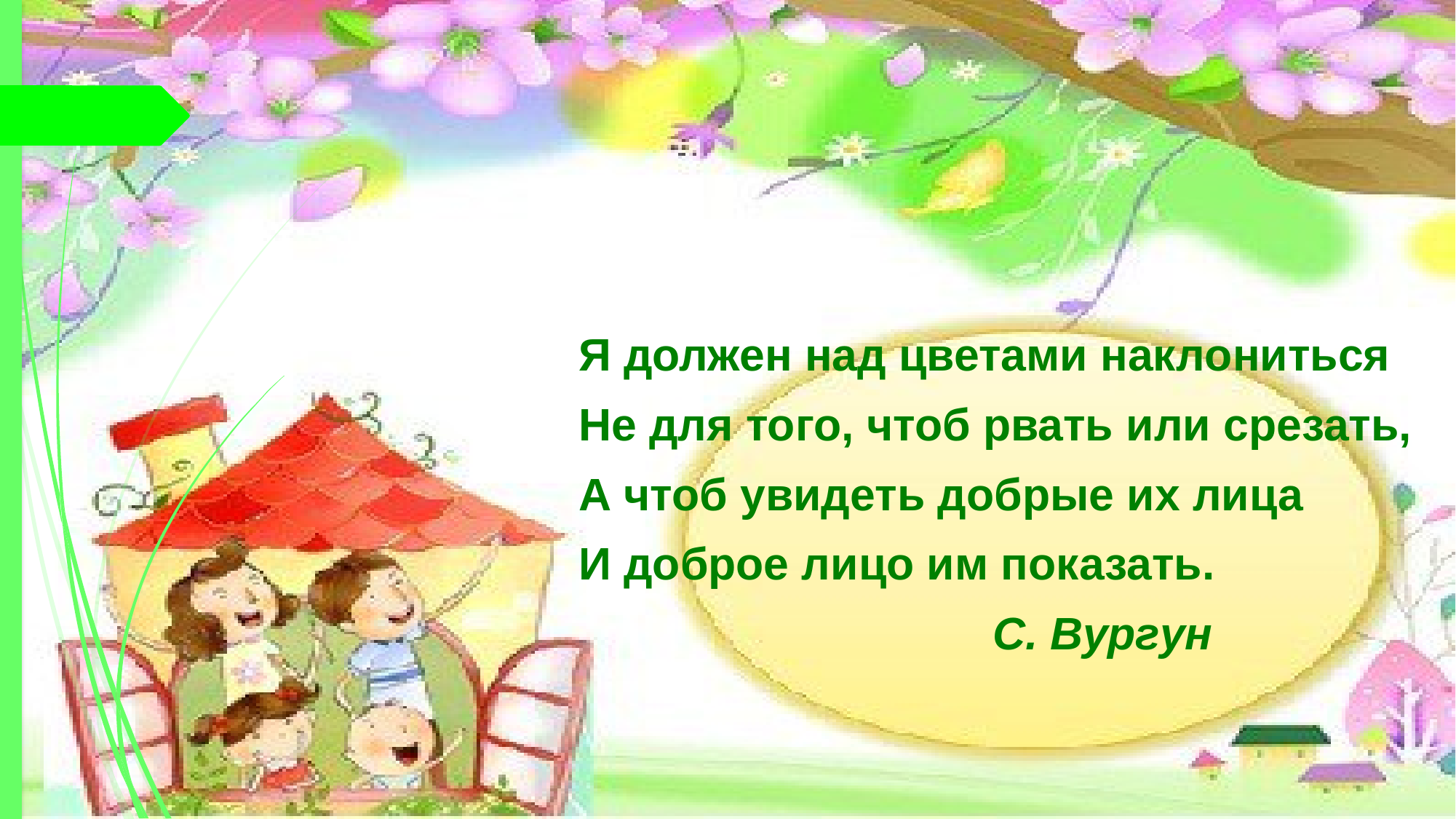

#
Я должен над цветами наклониться
Не для того, чтоб рвать или срезать,
А чтоб увидеть добрые их лица
И доброе лицо им показать.
                                 С. Вургун